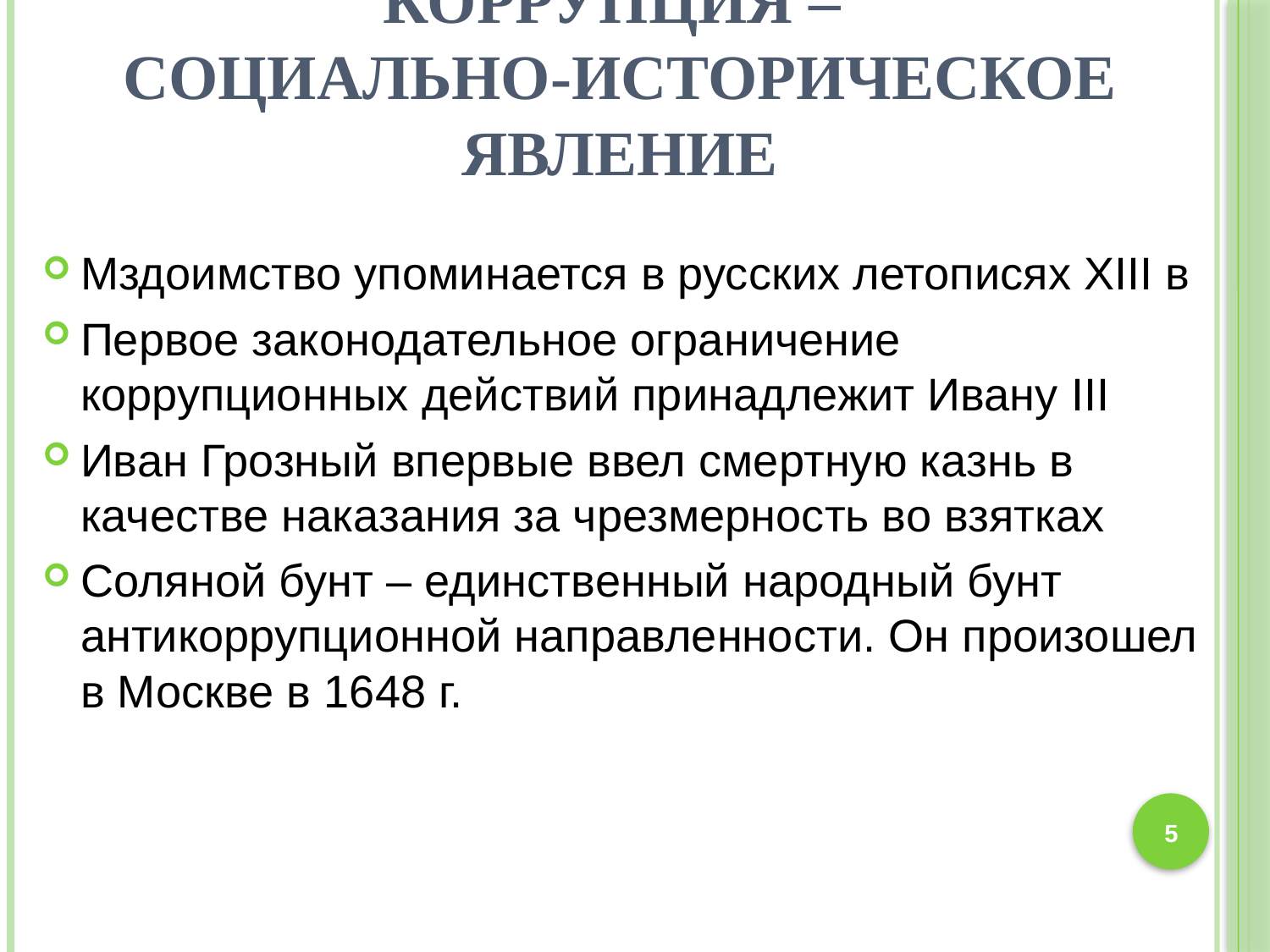

# Коррупция – социально-историческое явление
Мздоимство упоминается в русских летописях XIII в
Первое законодательное ограничение коррупционных действий принадлежит Ивану III
Иван Грозный впервые ввел смертную казнь в качестве наказания за чрезмерность во взятках
Соляной бунт – единственный народный бунт антикоррупционной направленности. Он произошел в Москве в 1648 г.

5